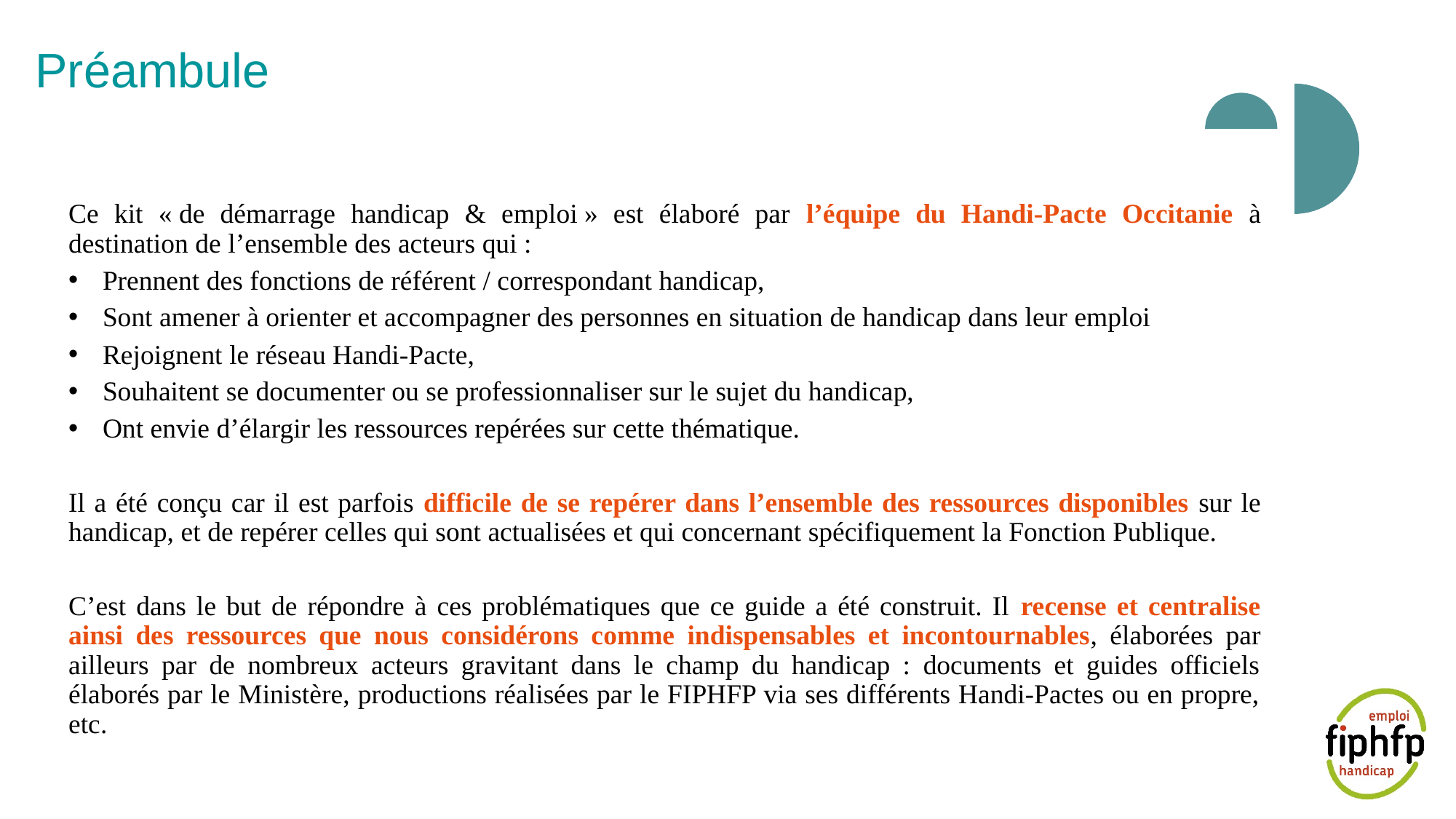

Préambule
Ce kit « de démarrage handicap & emploi » est élaboré par l’équipe du Handi-Pacte Occitanie à destination de l’ensemble des acteurs qui :
Prennent des fonctions de référent / correspondant handicap,
Sont amener à orienter et accompagner des personnes en situation de handicap dans leur emploi
Rejoignent le réseau Handi-Pacte,
Souhaitent se documenter ou se professionnaliser sur le sujet du handicap,
Ont envie d’élargir les ressources repérées sur cette thématique.

Il a été conçu car il est parfois difficile de se repérer dans l’ensemble des ressources disponibles sur le handicap, et de repérer celles qui sont actualisées et qui concernant spécifiquement la Fonction Publique.

C’est dans le but de répondre à ces problématiques que ce guide a été construit. Il recense et centralise ainsi des ressources que nous considérons comme indispensables et incontournables, élaborées par ailleurs par de nombreux acteurs gravitant dans le champ du handicap : documents et guides officiels élaborés par le Ministère, productions réalisées par le FIPHFP via ses différents Handi-Pactes ou en propre, etc.